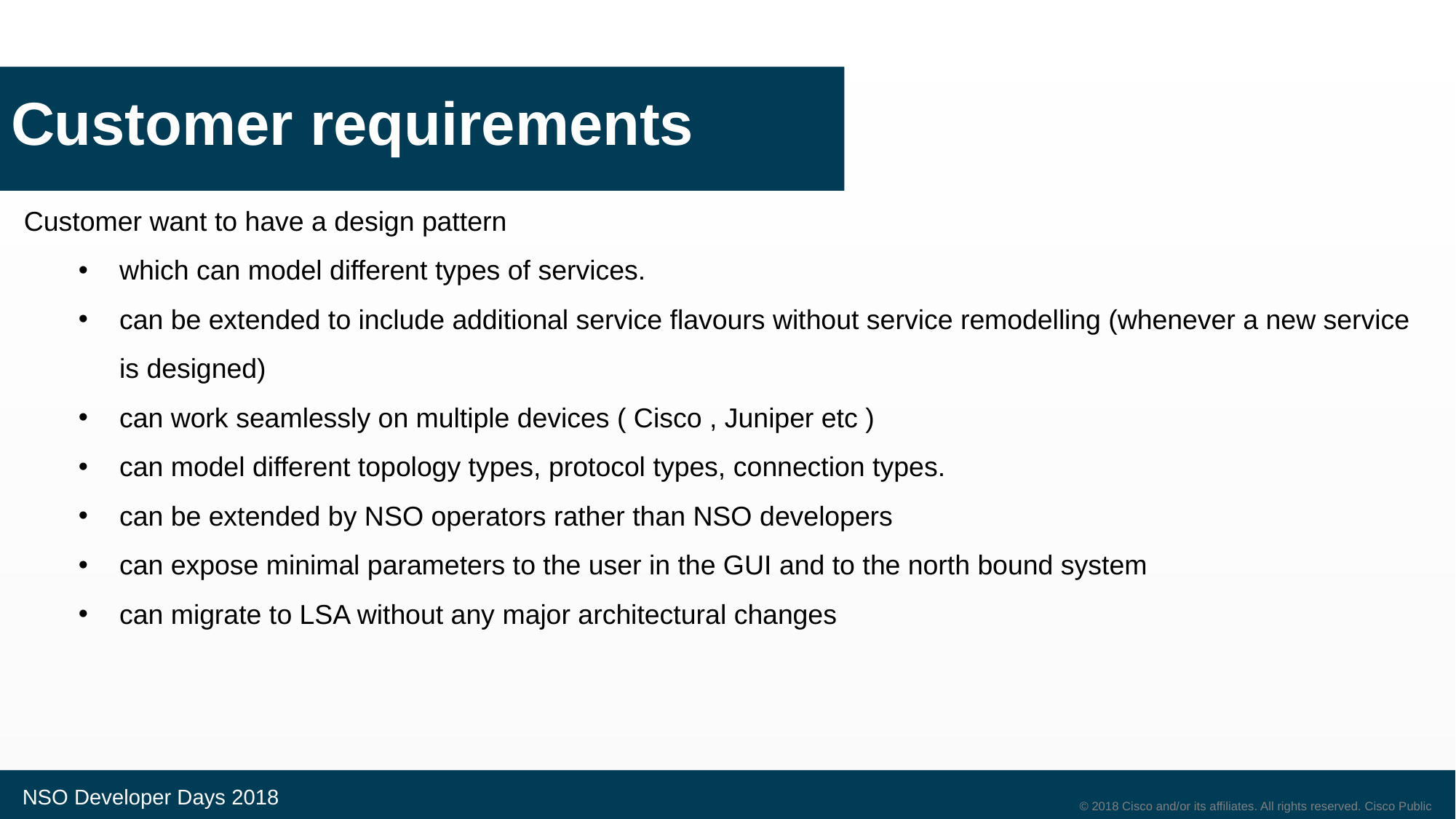

# Customer requirements
Customer want to have a design pattern
which can model different types of services.
can be extended to include additional service flavours without service remodelling (whenever a new service is designed)
can work seamlessly on multiple devices ( Cisco , Juniper etc )
can model different topology types, protocol types, connection types.
can be extended by NSO operators rather than NSO developers
can expose minimal parameters to the user in the GUI and to the north bound system
can migrate to LSA without any major architectural changes